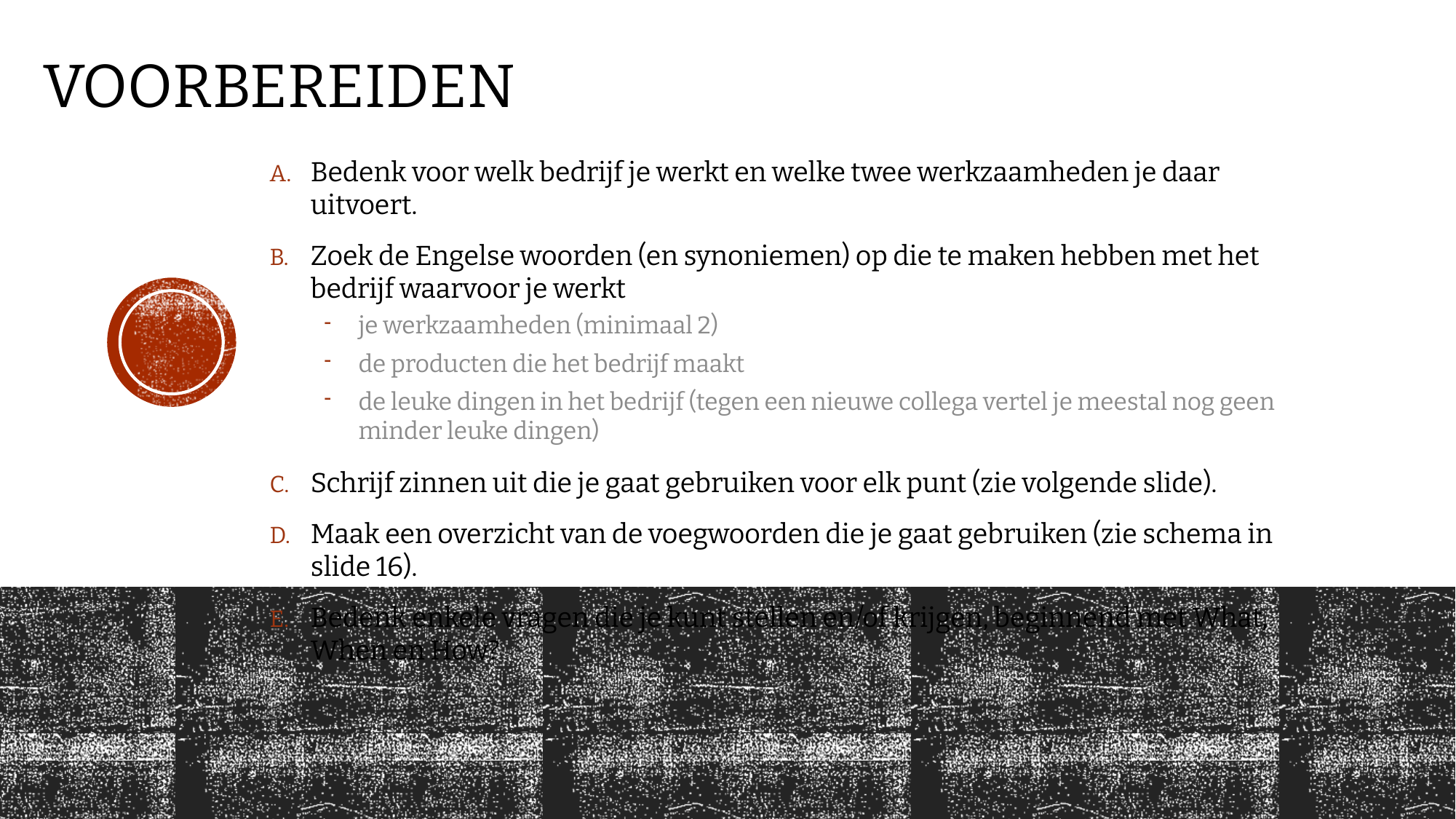

# voorbereiden
Bedenk voor welk bedrijf je werkt en welke twee werkzaamheden je daar uitvoert.
Zoek de Engelse woorden (en synoniemen) op die te maken hebben met het bedrijf waarvoor je werkt
je werkzaamheden (minimaal 2)
de producten die het bedrijf maakt
de leuke dingen in het bedrijf (tegen een nieuwe collega vertel je meestal nog geen minder leuke dingen)
Schrijf zinnen uit die je gaat gebruiken voor elk punt (zie volgende slide).
Maak een overzicht van de voegwoorden die je gaat gebruiken (zie schema in slide 16).
Bedenk enkele vragen die je kunt stellen en/of krijgen, beginnend met What, When en How?